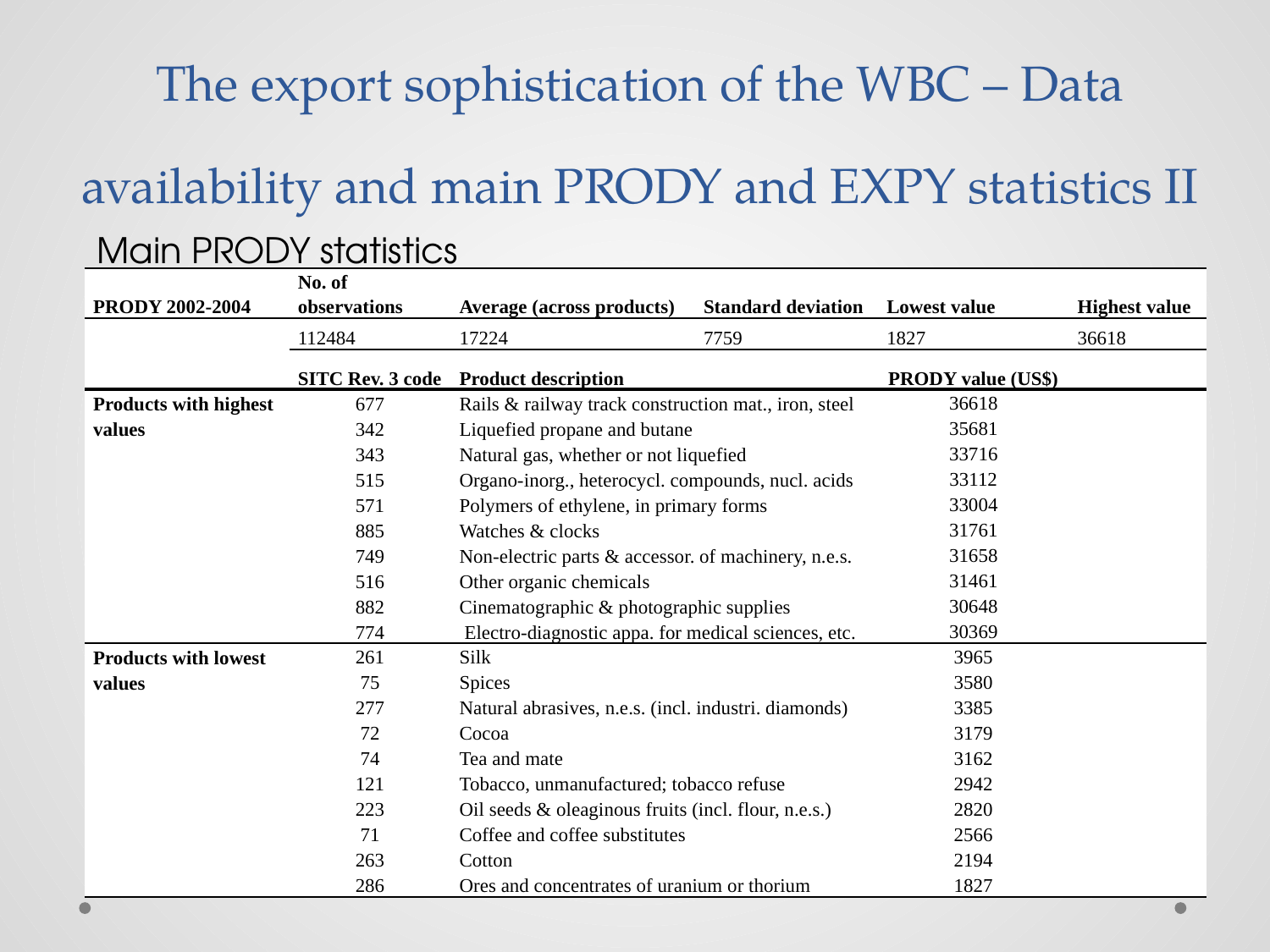

# The export sophistication of the WBC – Data availability and main PRODY and EXPY statistics II

Main PRODY statistics
| PRODY 2002-2004 | No. of observations | Average (across products) | Standard deviation | Lowest value | Highest value |
| --- | --- | --- | --- | --- | --- |
|  | 112484 | 17224 | 7759 | 1827 | 36618 |
|  | SITC Rev. 3 code | Product description |  | PRODY value (US$) |  |
| Products with highest | 677 | Rails & railway track construction mat., iron, steel |  | 36618 |  |
| values | 342 | Liquefied propane and butane |  | 35681 |  |
|  | 343 | Natural gas, whether or not liquefied |  | 33716 |  |
|  | 515 | Organo-inorg., heterocycl. compounds, nucl. acids |  | 33112 |  |
|  | 571 | Polymers of ethylene, in primary forms |  | 33004 |  |
|  | 885 | Watches & clocks |  | 31761 |  |
|  | 749 | Non-electric parts & accessor. of machinery, n.e.s. |  | 31658 |  |
|  | 516 | Other organic chemicals |  | 31461 |  |
|  | 882 | Cinematographic & photographic supplies |  | 30648 |  |
|  | 774 | Electro-diagnostic appa. for medical sciences, etc. |  | 30369 |  |
| Products with lowest | 261 | Silk |  | 3965 |  |
| values | 75 | Spices |  | 3580 |  |
|  | 277 | Natural abrasives, n.e.s. (incl. industri. diamonds) |  | 3385 |  |
|  | 72 | Cocoa |  | 3179 |  |
|  | 74 | Tea and mate |  | 3162 |  |
|  | 121 | Tobacco, unmanufactured; tobacco refuse |  | 2942 |  |
|  | 223 | Oil seeds & oleaginous fruits (incl. flour, n.e.s.) |  | 2820 |  |
|  | 71 | Coffee and coffee substitutes |  | 2566 |  |
|  | 263 | Cotton |  | 2194 |  |
|  | 286 | Ores and concentrates of uranium or thorium |  | 1827 |  |